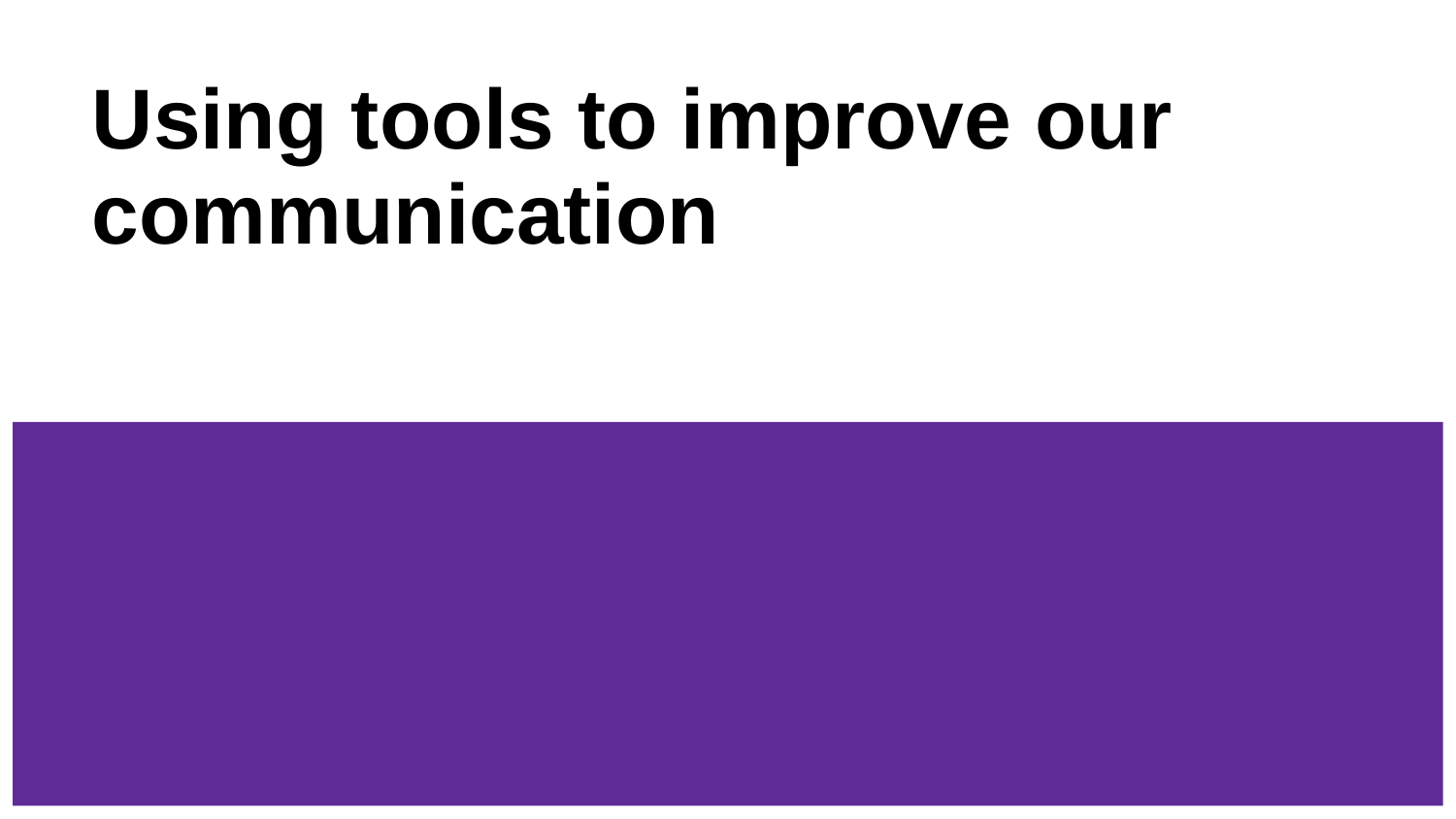

# Using tools to improve our communication